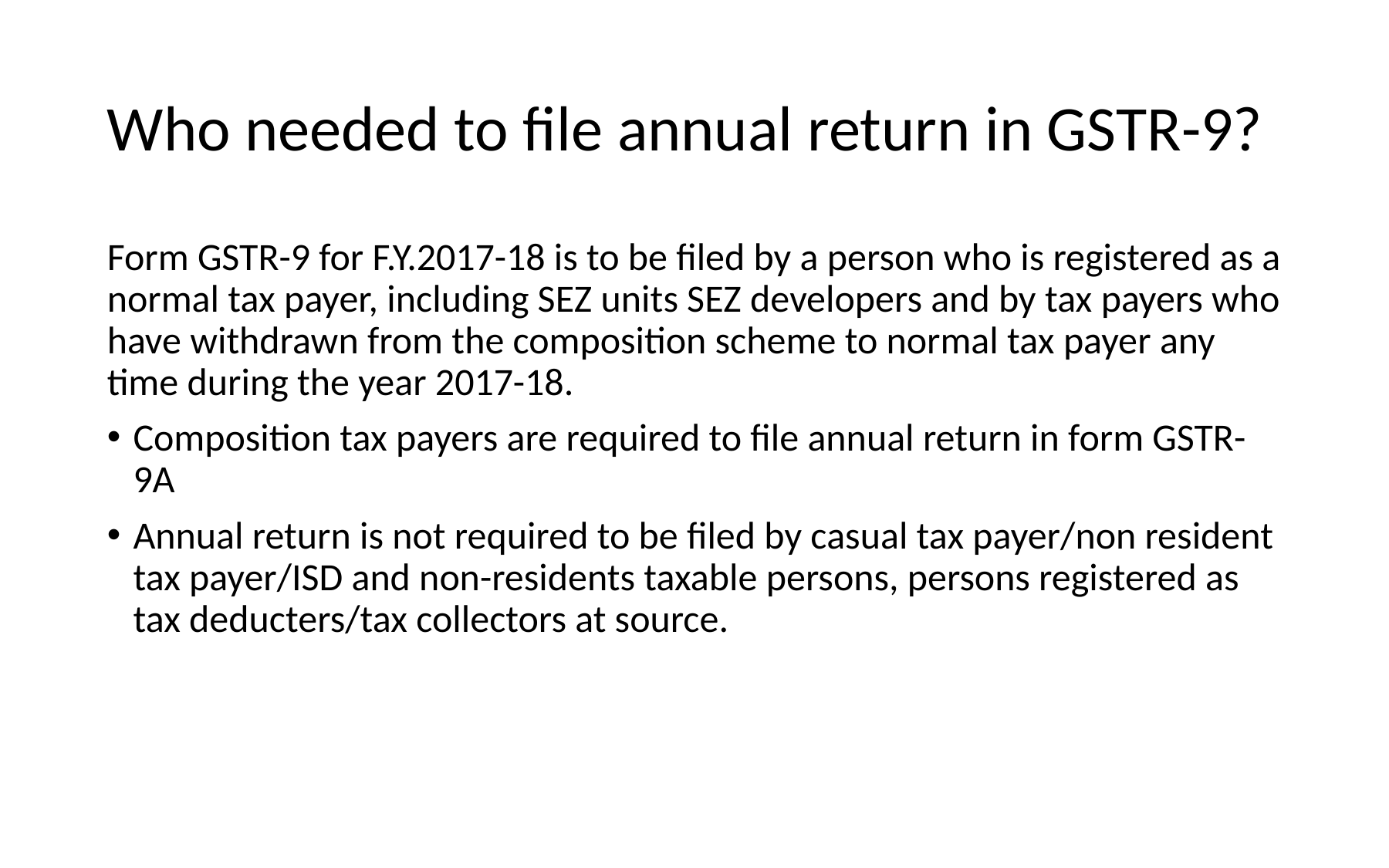

# Who needed to file annual return in GSTR-9?
Form GSTR-9 for F.Y.2017-18 is to be filed by a person who is registered as a normal tax payer, including SEZ units SEZ developers and by tax payers who have withdrawn from the composition scheme to normal tax payer any time during the year 2017-18.
Composition tax payers are required to file annual return in form GSTR-9A
Annual return is not required to be filed by casual tax payer/non resident tax payer/ISD and non-residents taxable persons, persons registered as tax deducters/tax collectors at source.